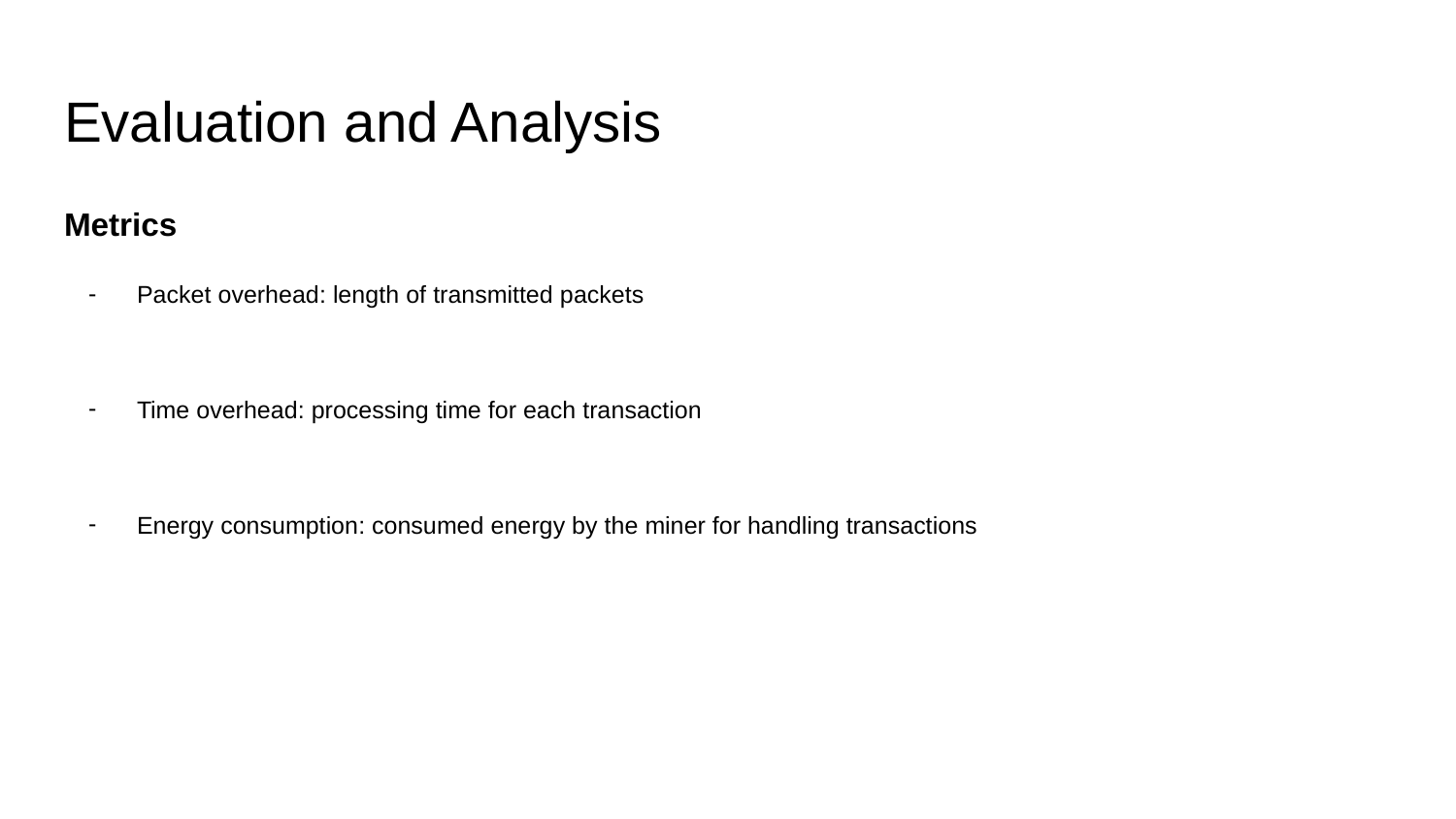

# Evaluation and Analysis
Metrics
Packet overhead: length of transmitted packets

Time overhead: processing time for each transaction

Energy consumption: consumed energy by the miner for handling transactions